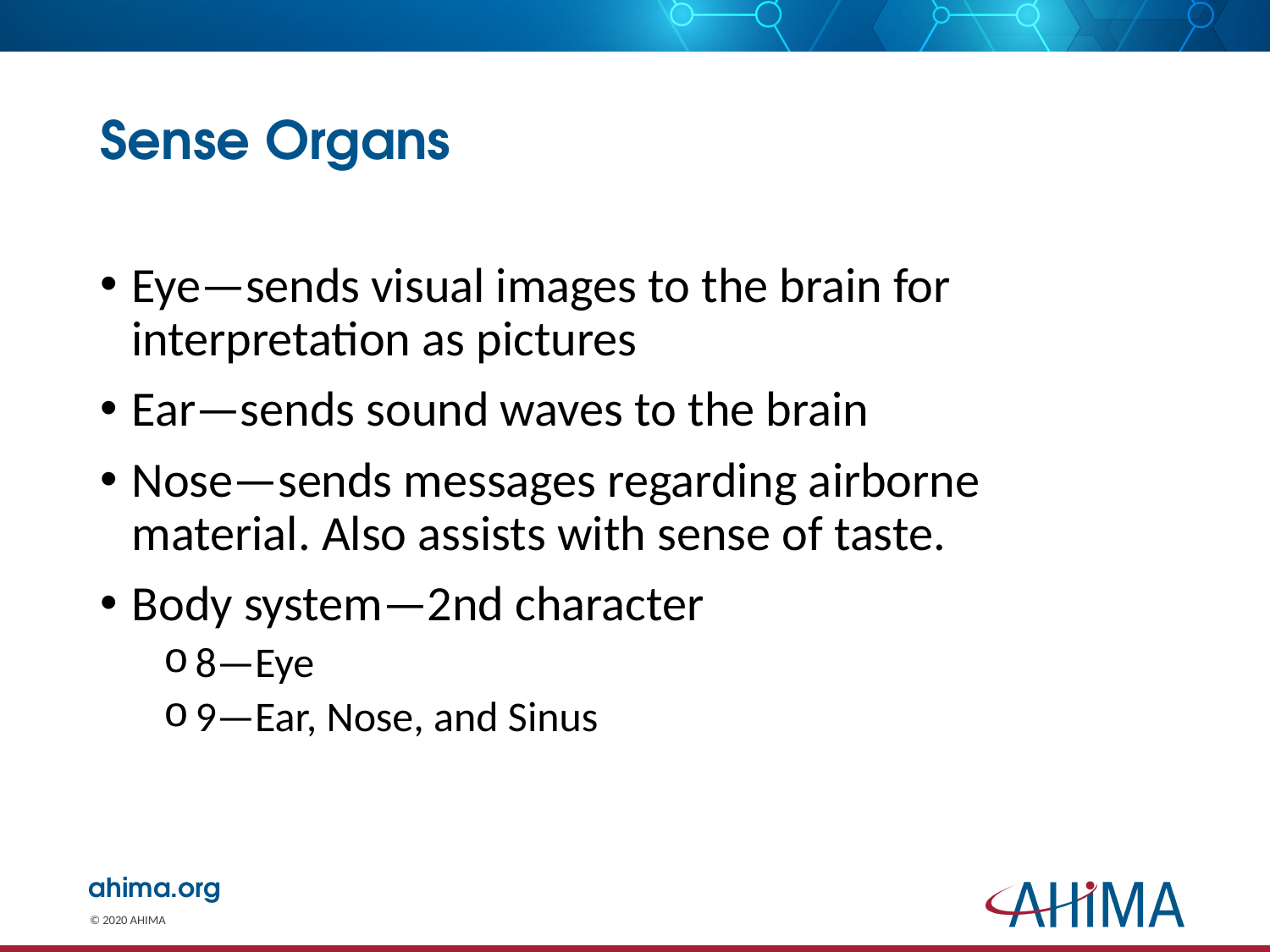

# Sense Organs
Eye—sends visual images to the brain for interpretation as pictures
Ear—sends sound waves to the brain
Nose—sends messages regarding airborne material. Also assists with sense of taste.
Body system—2nd character
8—Eye
9—Ear, Nose, and Sinus